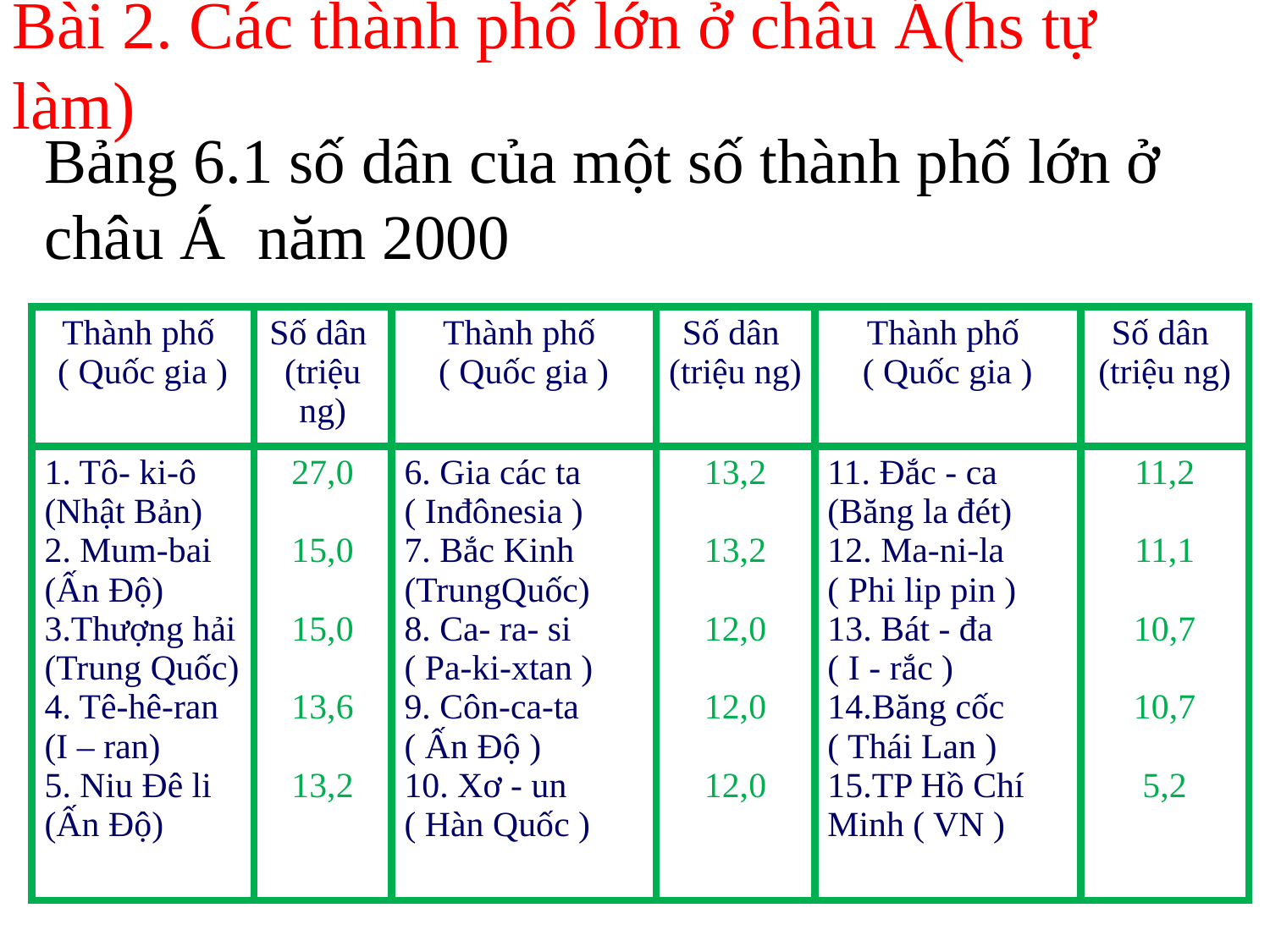

Bài 2. Các thành phố lớn ở châu Á(hs tự làm)
Bảng 6.1 số dân của một số thành phố lớn ở châu Á  năm 2000
| Thành phố ( Quốc gia ) | Số dân (triệu ng) | Thành phố ( Quốc gia ) | Số dân (triệu ng) | Thành phố ( Quốc gia ) | Số dân (triệu ng) |
| --- | --- | --- | --- | --- | --- |
| 1. Tô- ki-ô (Nhật Bản) 2. Mum-bai (Ấn Độ) 3.Thượng hải (Trung Quốc) 4. Tê-hê-ran (I – ran) 5. Niu Đê li (Ấn Độ) | 27,0 15,0 15,0 13,6 13,2 | 6. Gia các ta ( Inđônesia ) 7. Bắc Kinh (TrungQuốc) 8. Ca- ra- si ( Pa-ki-xtan ) 9. Côn-ca-ta ( Ấn Độ ) 10. Xơ - un ( Hàn Quốc ) | 13,2 13,2 12,0 12,0 12,0 | 11. Đắc - ca (Băng la đét) 12. Ma-ni-la ( Phi lip pin ) 13. Bát - đa ( I - rắc ) 14.Băng cốc ( Thái Lan ) 15.TP Hồ Chí Minh ( VN ) | 11,2 11,1 10,7 10,7 5,2 |